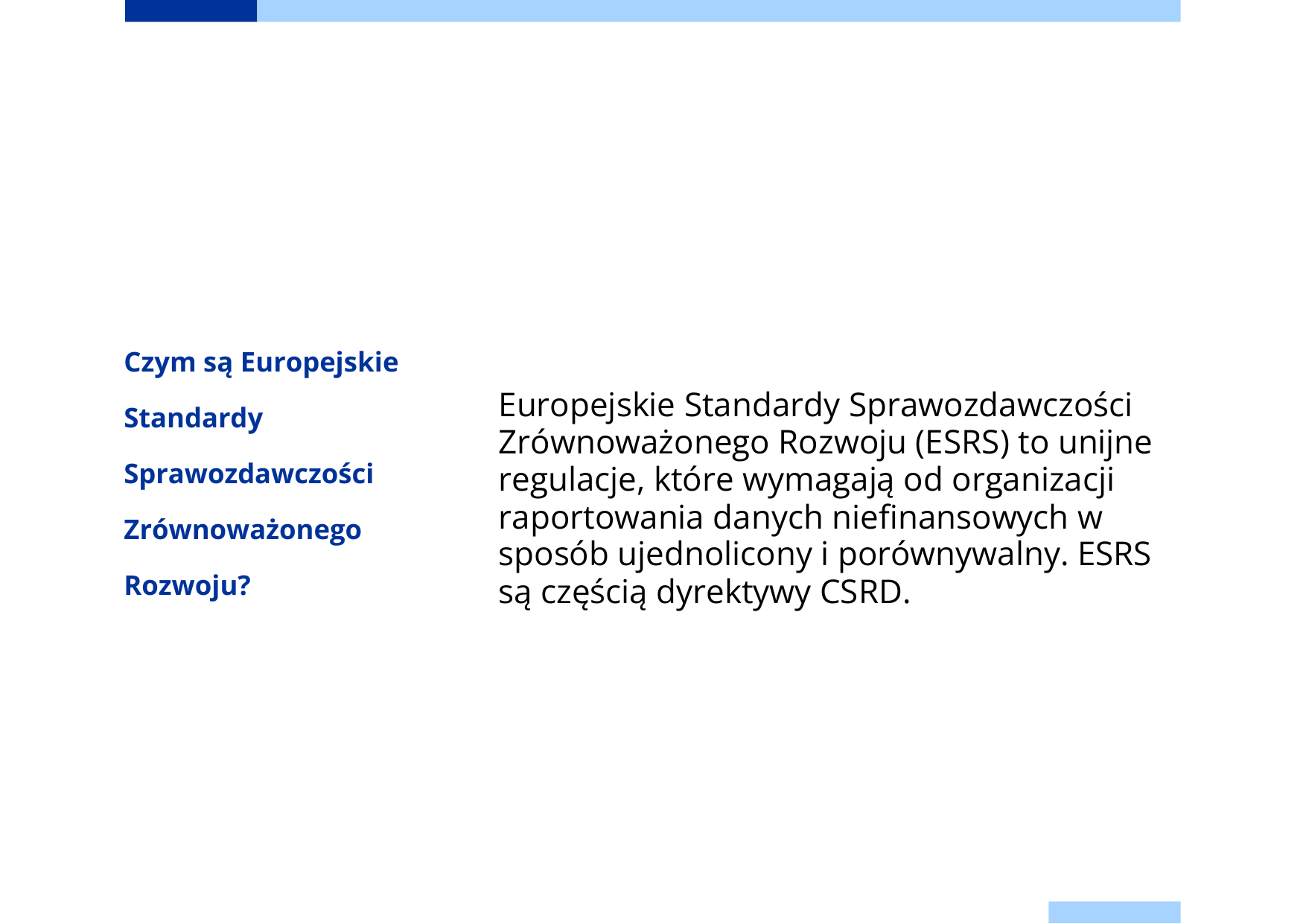

# Czym są Europejskie Standardy Sprawozdawczości Zrównoważonego Rozwoju?

Europejskie Standardy Sprawozdawczości Zrównoważonego Rozwoju (ESRS) to unijne regulacje, które wymagają od organizacji raportowania danych niefinansowych w sposób ujednolicony i porównywalny. ESRS są częścią dyrektywy CSRD.